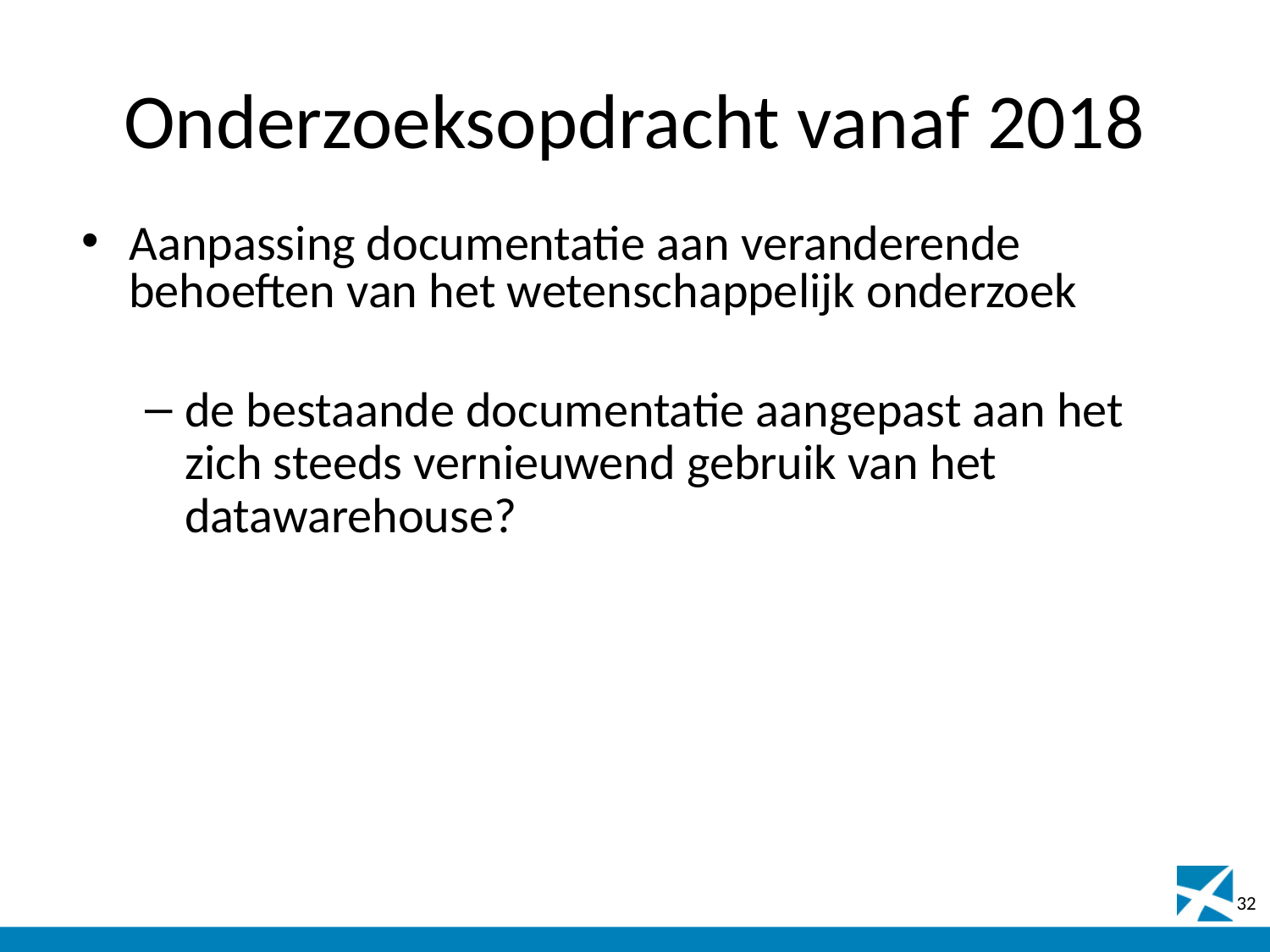

# Onderzoeksopdracht vanaf 2018
Aanpassing documentatie aan veranderende behoeften van het wetenschappelijk onderzoek

de bestaande documentatie aangepast aan het zich steeds vernieuwend gebruik van het datawarehouse?